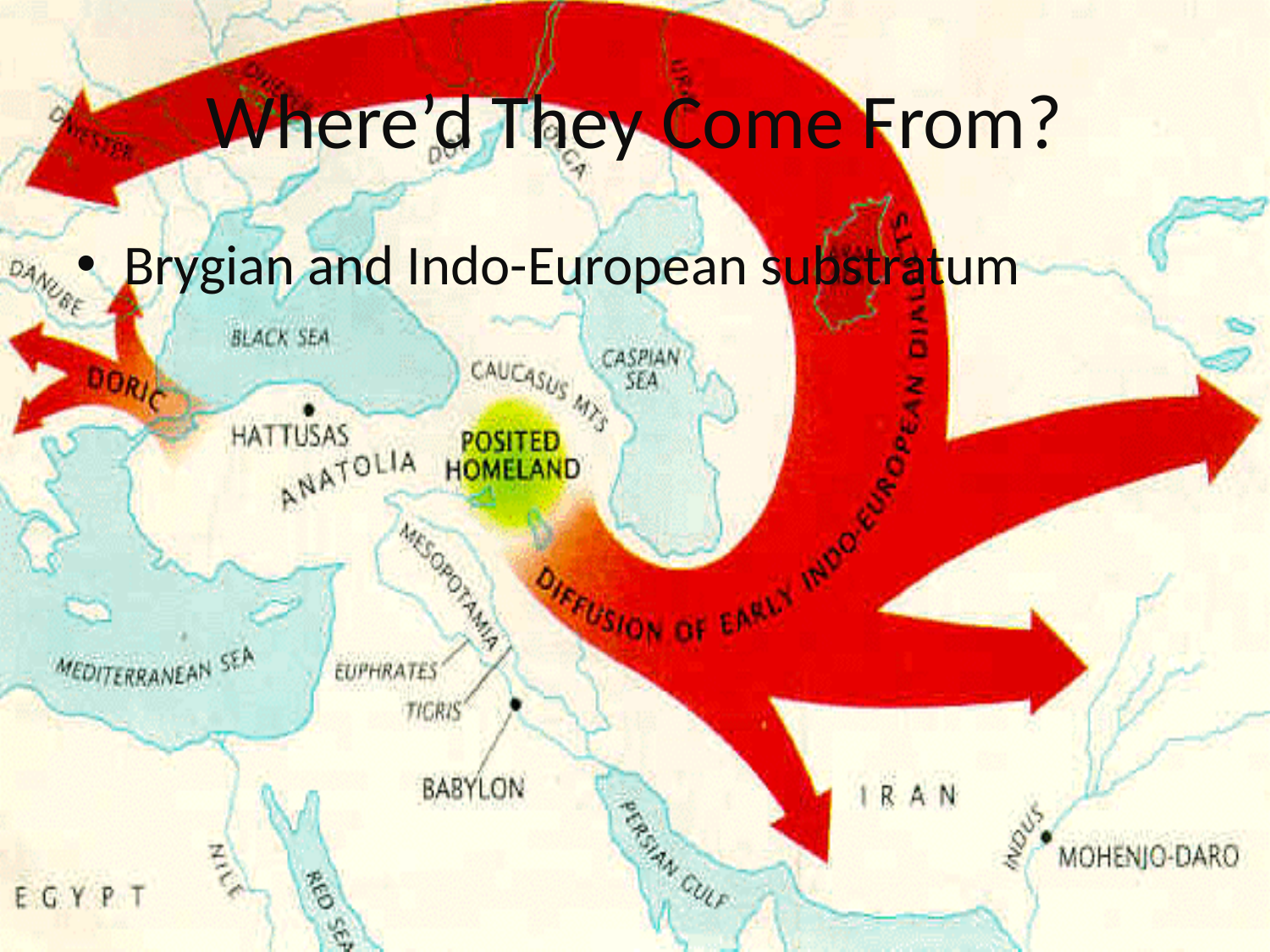

# Where’d They Come From?
Brygian and Indo-European substratum